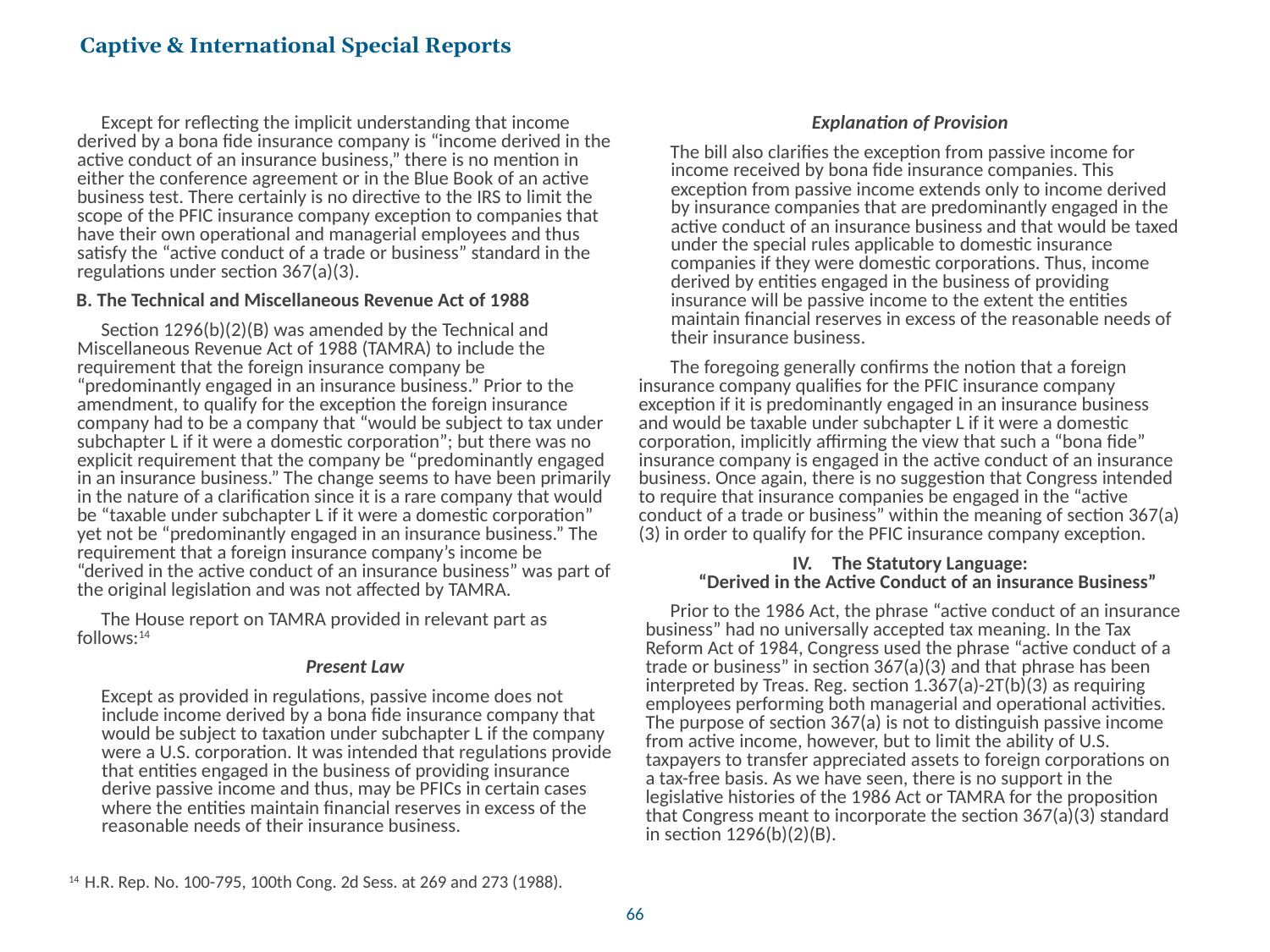

# Captive & International Special Reports
Except for reflecting the implicit understanding that income derived by a bona fide insurance company is “income derived in the active conduct of an insurance business,” there is no mention in either the conference agreement or in the Blue Book of an active business test. There certainly is no directive to the IRS to limit the scope of the PFIC insurance company exception to companies that have their own operational and managerial employees and thus satisfy the “active conduct of a trade or business” standard in the regulations under section 367(a)(3).
B. The Technical and Miscellaneous Revenue Act of 1988
Section 1296(b)(2)(B) was amended by the Technical and Miscellaneous Revenue Act of 1988 (TAMRA) to include the requirement that the foreign insurance company be “predominantly engaged in an insurance business.” Prior to the amendment, to qualify for the exception the foreign insurance company had to be a company that “would be subject to tax under subchapter L if it were a domestic corporation”; but there was no explicit requirement that the company be “predominantly engaged in an insurance business.” The change seems to have been primarily in the nature of a clarification since it is a rare company that would be “taxable under subchapter L if it were a domestic corporation” yet not be “predominantly engaged in an insurance business.” The requirement that a foreign insurance company’s income be “derived in the active conduct of an insurance business” was part of the original legislation and was not affected by TAMRA.
The House report on TAMRA provided in relevant part as follows:14
Present Law
Except as provided in regulations, passive income does not include income derived by a bona fide insurance company that would be subject to taxation under subchapter L if the company were a U.S. corporation. It was intended that regulations provide that entities engaged in the business of providing insurance derive passive income and thus, may be PFICs in certain cases where the entities maintain financial reserves in excess of the reasonable needs of their insurance business.

14	H.R. Rep. No. 100-795, 100th Cong. 2d Sess. at 269 and 273 (1988).

Explanation of Provision
The bill also clarifies the exception from passive income for income received by bona fide insurance companies. This exception from passive income extends only to income derived by insurance companies that are predominantly engaged in the active conduct of an insurance business and that would be taxed under the special rules applicable to domestic insurance companies if they were domestic corporations. Thus, income derived by entities engaged in the business of providing insurance will be passive income to the extent the entities maintain financial reserves in excess of the reasonable needs of their insurance business.
The foregoing generally confirms the notion that a foreign insurance company qualifies for the PFIC insurance company exception if it is predominantly engaged in an insurance business and would be taxable under subchapter L if it were a domestic corporation, implicitly affirming the view that such a “bona fide” insurance company is engaged in the active conduct of an insurance business. Once again, there is no suggestion that Congress intended to require that insurance companies be engaged in the “active conduct of a trade or business” within the meaning of section 367(a)(3) in order to qualify for the PFIC insurance company exception.
IV.	The Statutory Language:
“Derived in the Active Conduct of an insurance Business”
Prior to the 1986 Act, the phrase “active conduct of an insurance business” had no universally accepted tax meaning. In the Tax Reform Act of 1984, Congress used the phrase “active conduct of a trade or business” in section 367(a)(3) and that phrase has been interpreted by Treas. Reg. section 1.367(a)-2T(b)(3) as requiring employees performing both managerial and operational activities. The purpose of section 367(a) is not to distinguish passive income from active income, however, but to limit the ability of U.S. taxpayers to transfer appreciated assets to foreign corporations on a tax-free basis. As we have seen, there is no support in the legislative histories of the 1986 Act or TAMRA for the proposition that Congress meant to incorporate the section 367(a)(3) standard in section 1296(b)(2)(B).

66